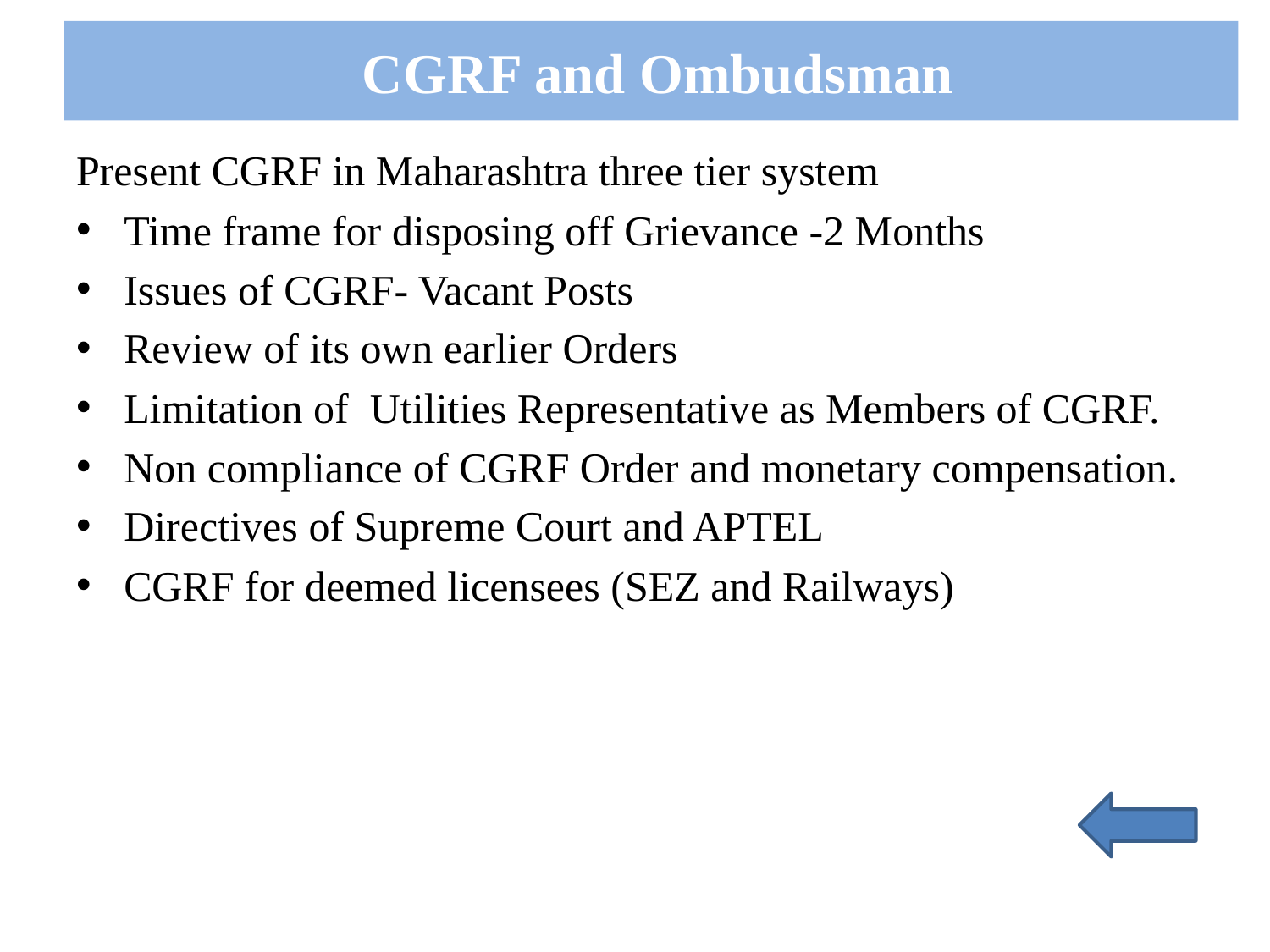

# CGRF and Ombudsman
Present CGRF in Maharashtra three tier system
Time frame for disposing off Grievance -2 Months
Issues of CGRF- Vacant Posts
Review of its own earlier Orders
Limitation of  Utilities Representative as Members of CGRF.
Non compliance of CGRF Order and monetary compensation.
Directives of Supreme Court and APTEL
CGRF for deemed licensees (SEZ and Railways)